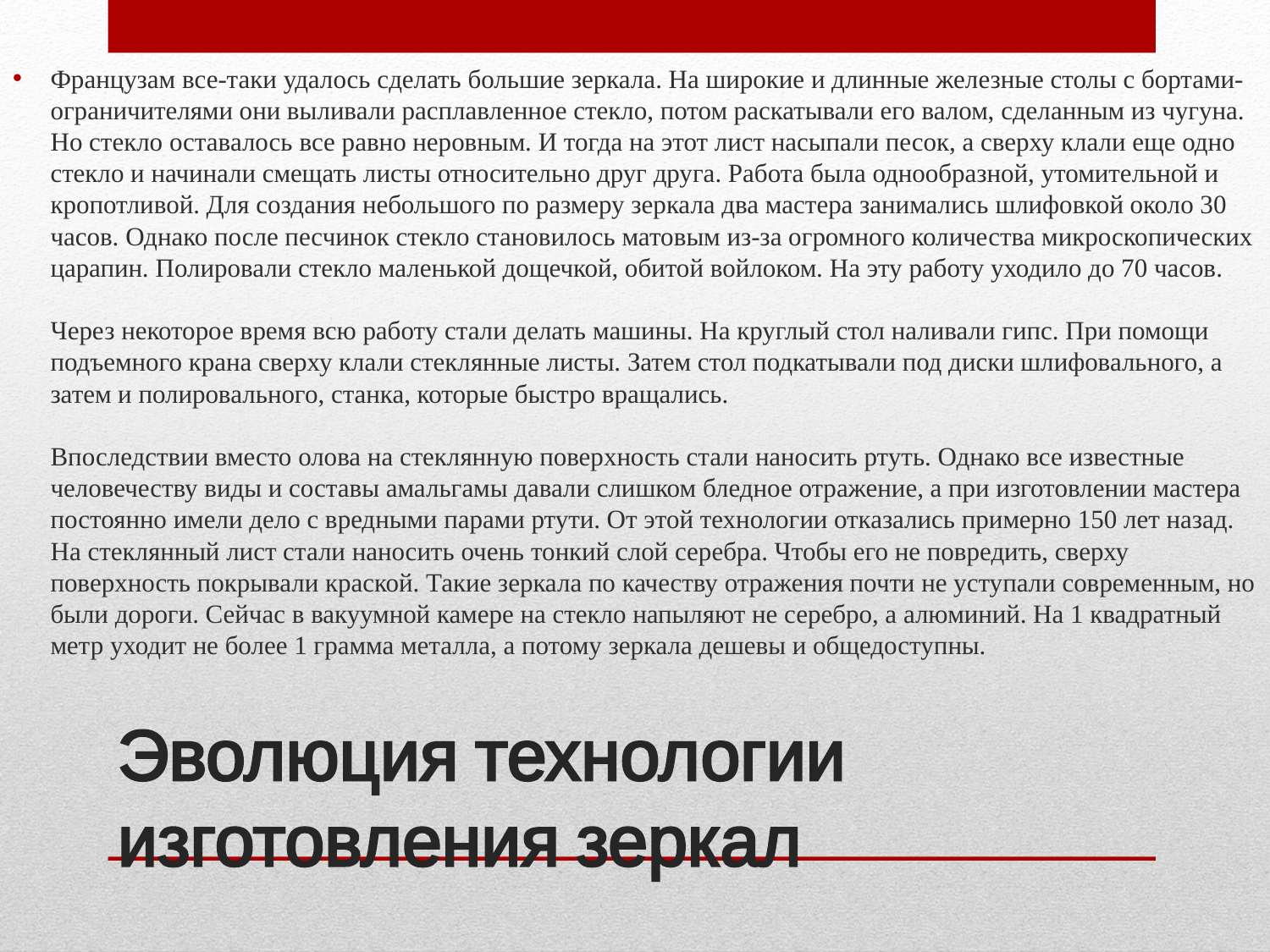

Французам все-таки удалось сделать большие зеркала. На широкие и длинные железные столы с бортами-ограничителями они выливали расплавленное стекло, потом раскатывали его валом, сделанным из чугуна. Но стекло оставалось все равно неровным. И тогда на этот лист насыпали песок, а сверху клали еще одно стекло и начинали смещать листы относительно друг друга. Работа была однообразной, утомительной и кропотливой. Для создания небольшого по размеру зеркала два мастера занимались шлифовкой около 30 часов. Однако после песчинок стекло становилось матовым из-за огромного количества микроскопических царапин. Полировали стекло маленькой дощечкой, обитой войлоком. На эту работу уходило до 70 часов. 
Через некоторое время всю работу стали делать машины. На круглый стол наливали гипс. При помощи подъемного крана сверху клали стеклянные листы. Затем стол подкатывали под диски шлифовального, а затем и полировального, станка, которые быстро вращались. 
Впоследствии вместо олова на стеклянную поверхность стали наносить ртуть. Однако все известные человечеству виды и составы амальгамы давали слишком бледное отражение, а при изготовлении мастера постоянно имели дело с вредными парами ртути. От этой технологии отказались примерно 150 лет назад. На стеклянный лист стали наносить очень тонкий слой серебра. Чтобы его не повредить, сверху поверхность покрывали краской. Такие зеркала по качеству отражения почти не уступали современным, но были дороги. Сейчас в вакуумной камере на стекло напыляют не серебро, а алюминий. На 1 квадратный метр уходит не более 1 грамма металла, а потому зеркала дешевы и общедоступны.
# Эволюция технологии изготовления зеркал